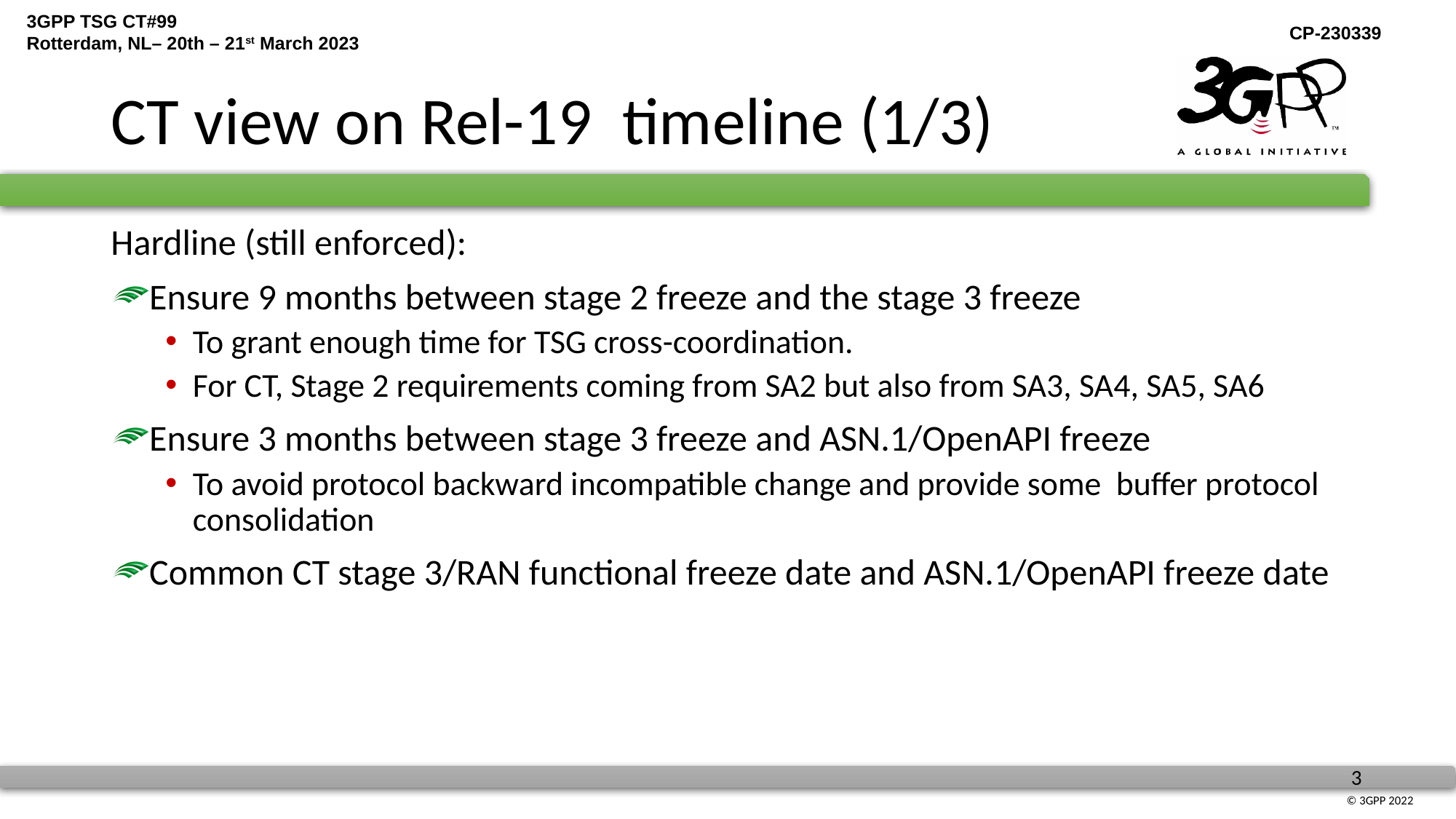

# CT view on Rel-19  timeline (1/3)
Hardline (still enforced):
Ensure 9 months between stage 2 freeze and the stage 3 freeze
To grant enough time for TSG cross-coordination.
For CT, Stage 2 requirements coming from SA2 but also from SA3, SA4, SA5, SA6
Ensure 3 months between stage 3 freeze and ASN.1/OpenAPI freeze
To avoid protocol backward incompatible change and provide some  buffer protocol consolidation
Common CT stage 3/RAN functional freeze date and ASN.1/OpenAPI freeze date